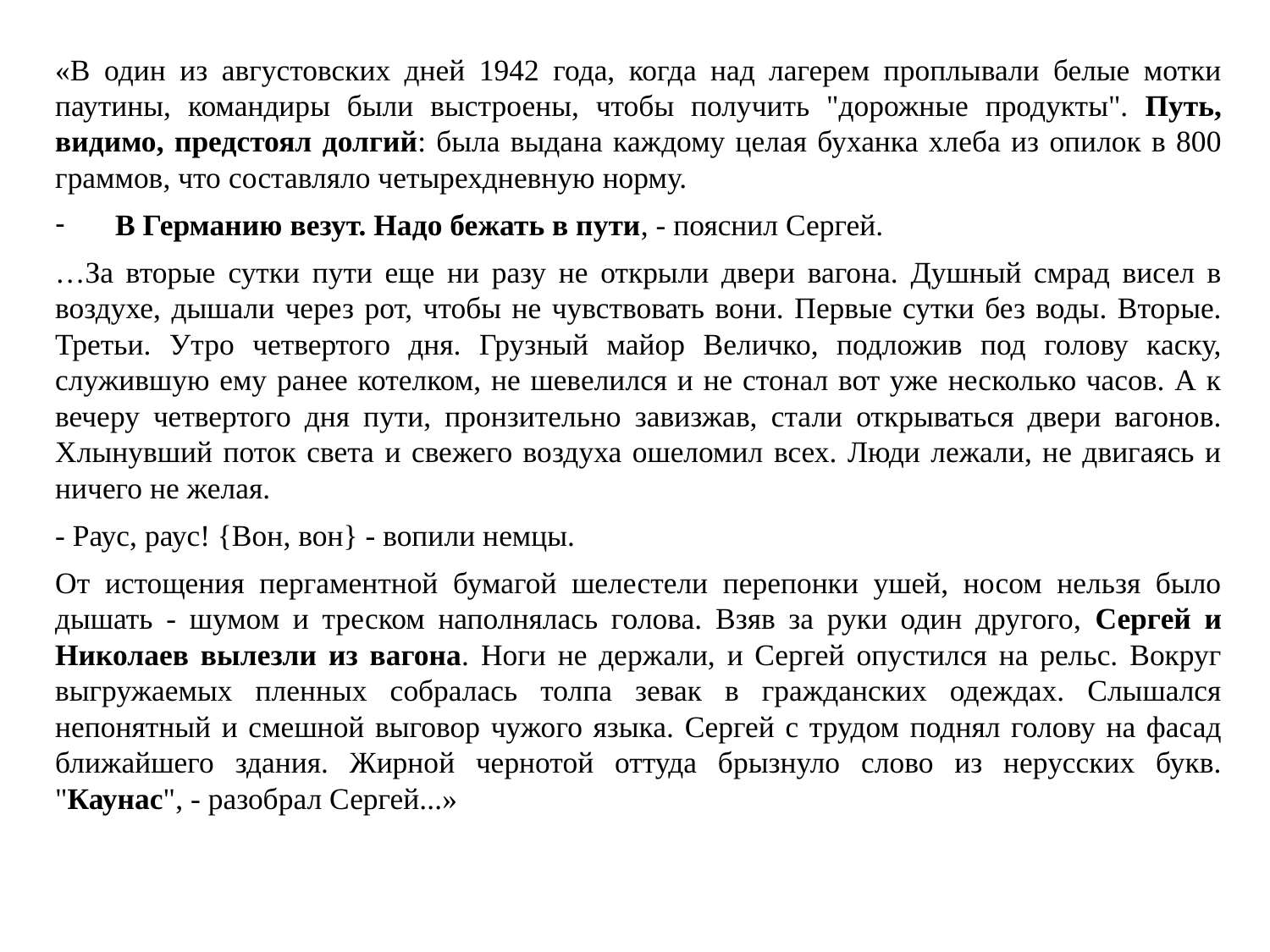

«В один из августовских дней 1942 года, когда над лагерем проплывали белые мотки паутины, командиры были выстроены, чтобы получить "дорожные продукты". Путь, видимо, предстоял долгий: была выдана каждому целая буханка хлеба из опилок в 800 граммов, что составляло четырехдневную норму.
В Германию везут. Надо бежать в пути, - пояснил Сергей.
…За вторые сутки пути еще ни разу не открыли двери вагона. Душный смрад висел в воздухе, дышали через рот, чтобы не чувствовать вони. Первые сутки без воды. Вторые. Третьи. Утро четвертого дня. Грузный майор Величко, подложив под голову каску, служившую ему ранее котелком, не шевелился и не стонал вот уже несколько часов. А к вечеру четвертого дня пути, пронзительно завизжав, стали открываться двери вагонов. Хлынувший поток света и свежего воздуха ошеломил всех. Люди лежали, не двигаясь и ничего не желая.
- Раус, раус! {Вон, вон} - вопили немцы.
От истощения пергаментной бумагой шелестели перепонки ушей, носом нельзя было дышать - шумом и треском наполнялась голова. Взяв за руки один другого, Сергей и Николаев вылезли из вагона. Ноги не держали, и Сергей опустился на рельс. Вокруг выгружаемых пленных собралась толпа зевак в гражданских одеждах. Слышался непонятный и смешной выговор чужого языка. Сергей с трудом поднял голову на фасад ближайшего здания. Жирной чернотой оттуда брызнуло слово из нерусских букв. "Каунас", - разобрал Сергей...»